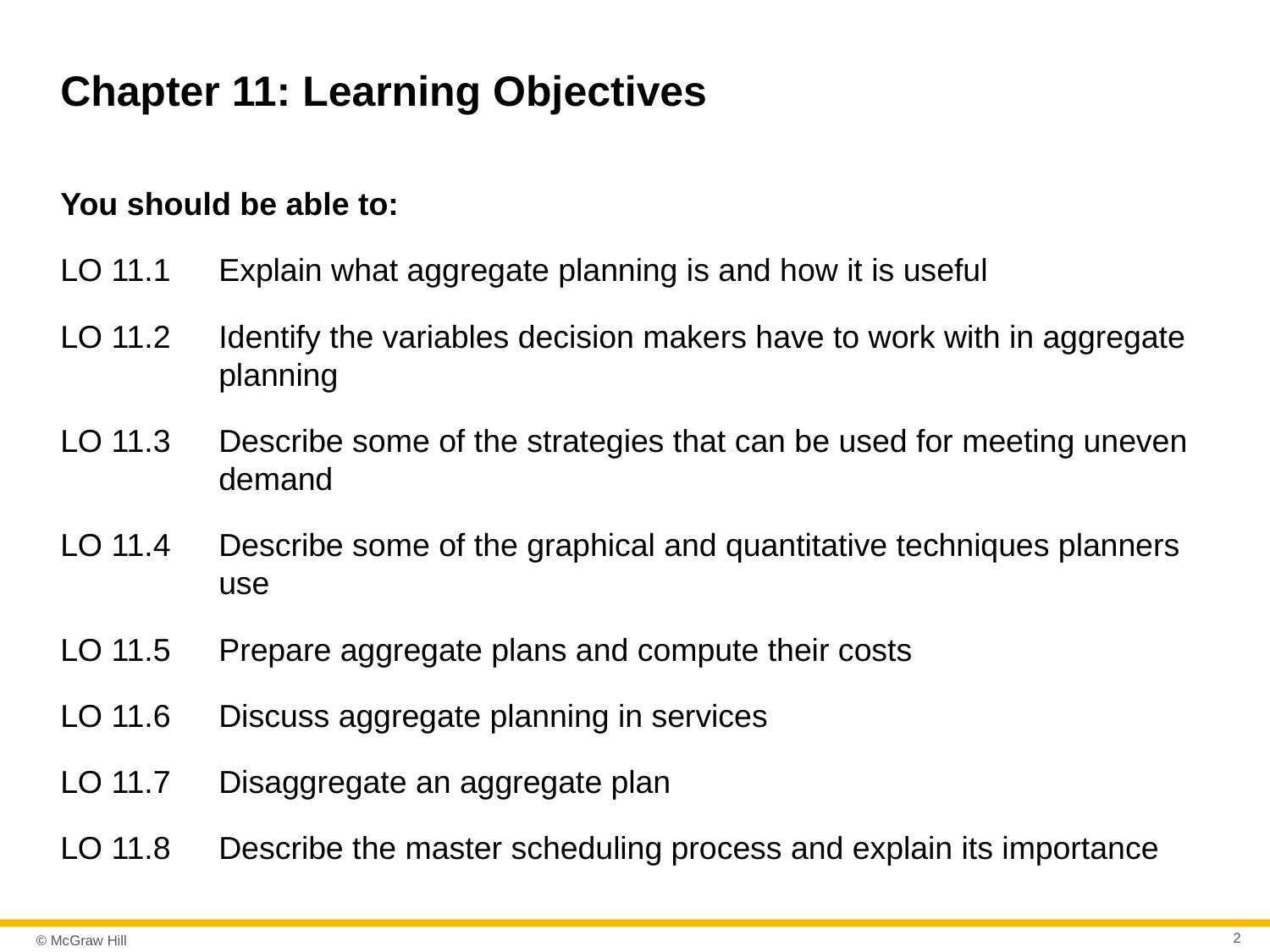

# Chapter 11: Learning Objectives
You should be able to:
LO 11.1	Explain what aggregate planning is and how it is useful
LO 11.2	Identify the variables decision makers have to work with in aggregate planning
LO 11.3	Describe some of the strategies that can be used for meeting uneven demand
LO 11.4	Describe some of the graphical and quantitative techniques planners use
LO 11.5	Prepare aggregate plans and compute their costs
LO 11.6	Discuss aggregate planning in services
LO 11.7	Disaggregate an aggregate plan
LO 11.8	Describe the master scheduling process and explain its importance